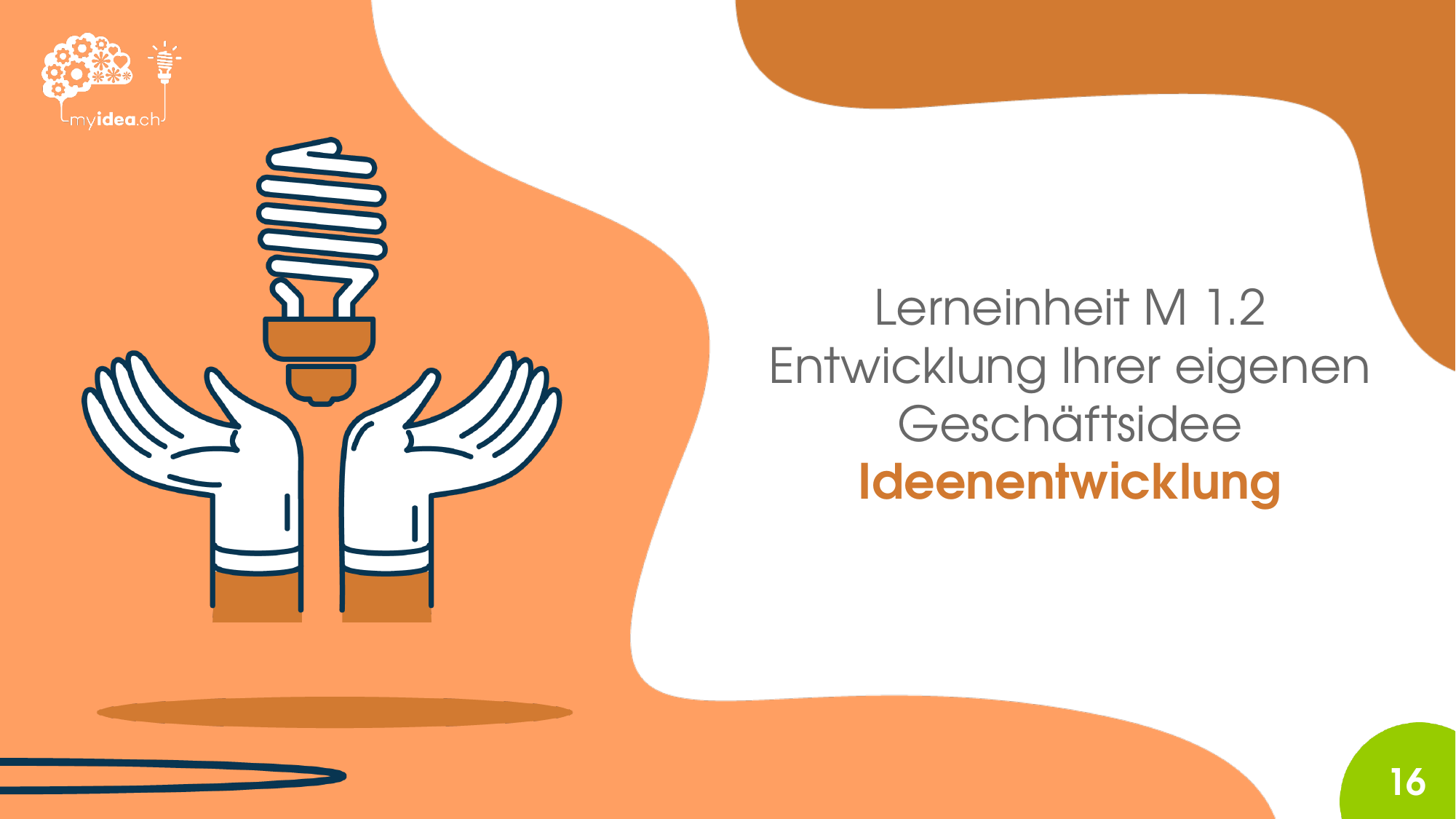

Lerneinheit M 1.2
Entwicklung Ihrer eigenen Geschäftsidee
Ideenentwicklung
16